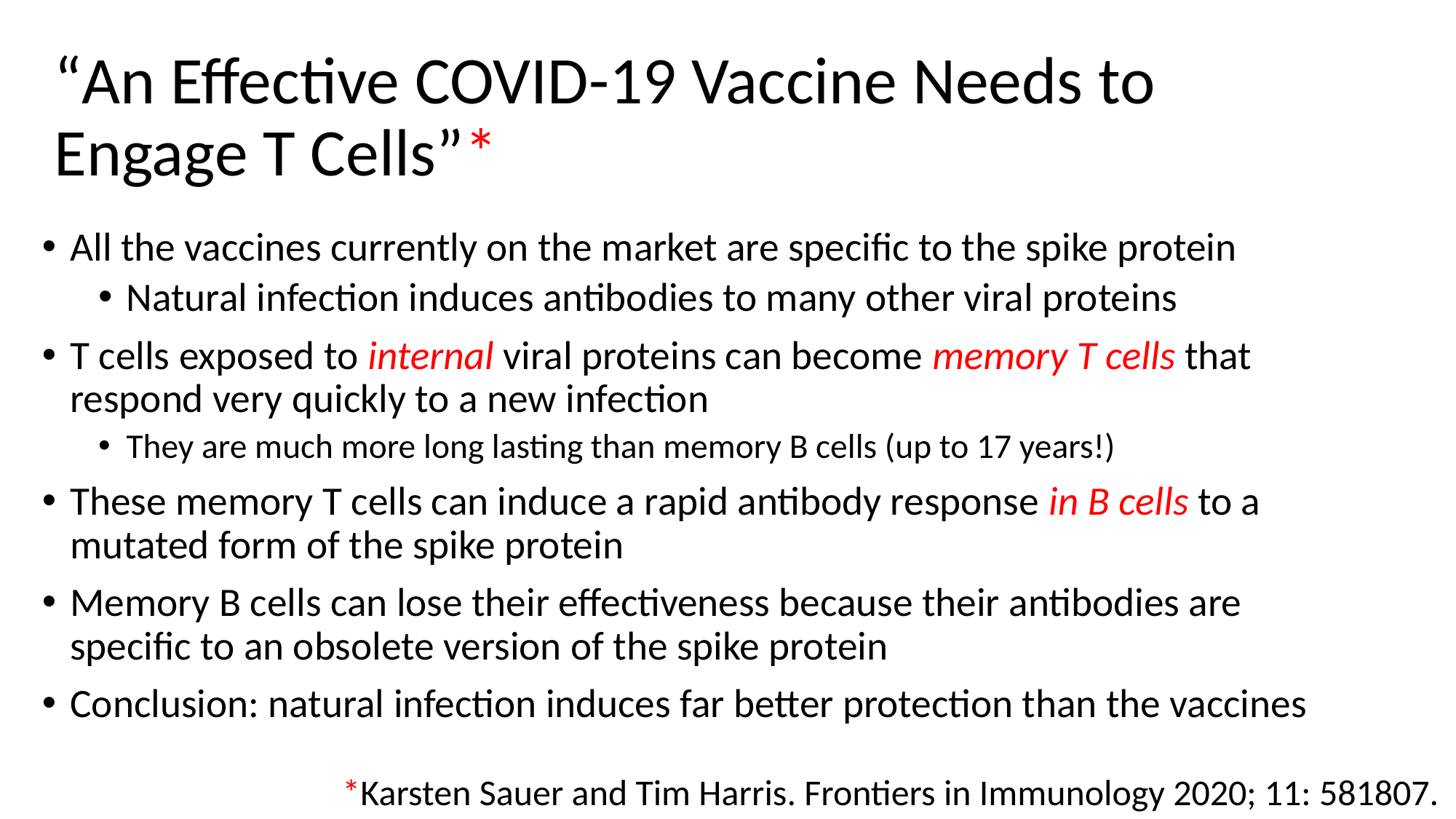

# “An Effective COVID-19 Vaccine Needs to Engage T Cells”*
All the vaccines currently on the market are specific to the spike protein
Natural infection induces antibodies to many other viral proteins
T cells exposed to internal viral proteins can become memory T cells that respond very quickly to a new infection
They are much more long lasting than memory B cells (up to 17 years!)
These memory T cells can induce a rapid antibody response in B cells to a mutated form of the spike protein
Memory B cells can lose their effectiveness because their antibodies are specific to an obsolete version of the spike protein
Conclusion: natural infection induces far better protection than the vaccines
*Karsten Sauer and Tim Harris. Frontiers in Immunology 2020; 11: 581807.